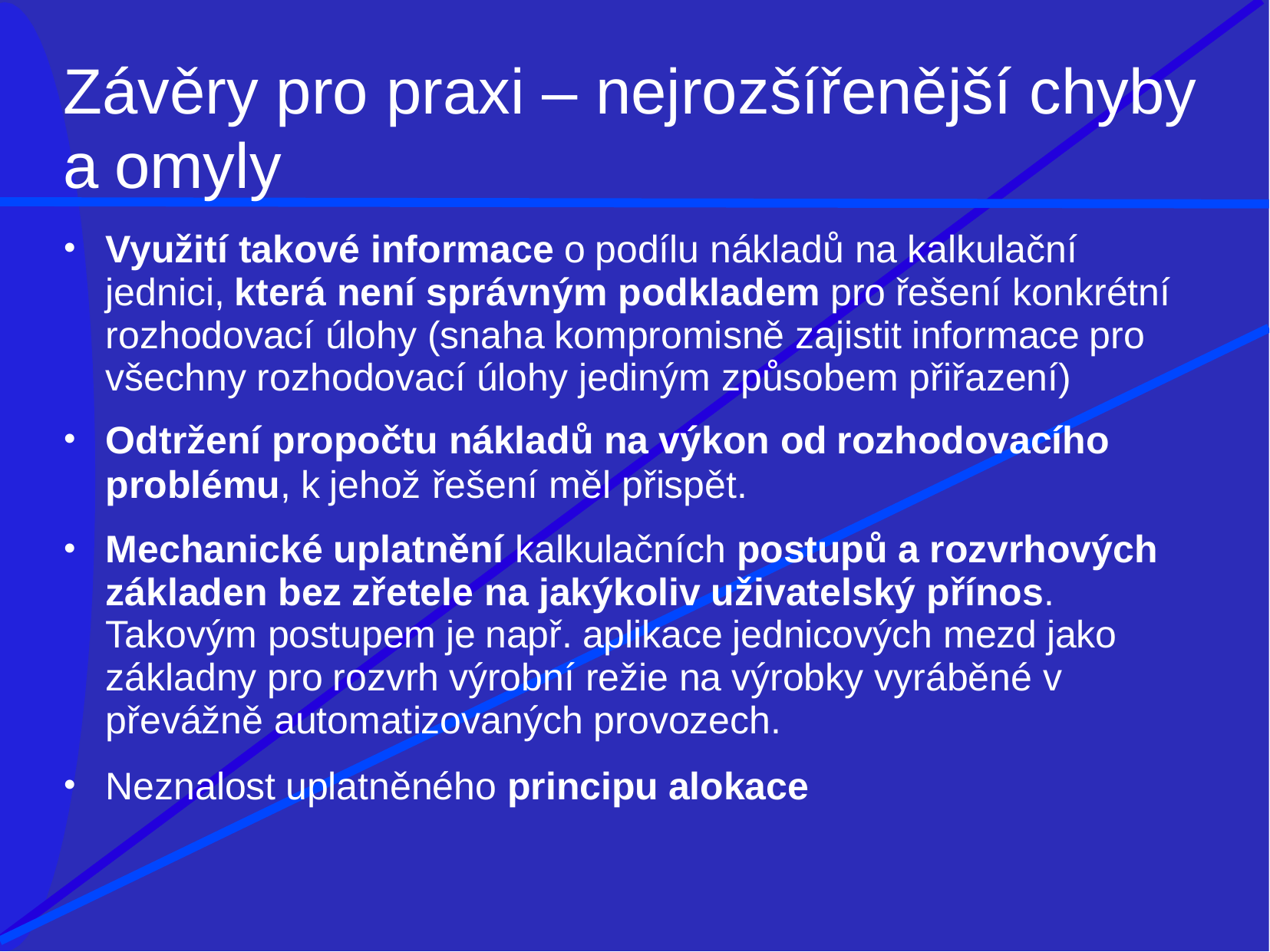

# Závěry pro praxi – nejrozšířenější chyby
a omyly
Využití takové informace o podílu nákladů na kalkulační jednici, která není správným podkladem pro řešení konkrétní rozhodovací úlohy (snaha kompromisně zajistit informace pro všechny rozhodovací úlohy jediným způsobem přiřazení)
Odtržení propočtu nákladů na výkon od rozhodovacího
problému, k jehož řešení měl přispět.
Mechanické uplatnění kalkulačních postupů a rozvrhových základen bez zřetele na jakýkoliv uživatelský přínos. Takovým postupem je např. aplikace jednicových mezd jako základny pro rozvrh výrobní režie na výrobky vyráběné v převážně automatizovaných provozech.
Neznalost uplatněného principu alokace